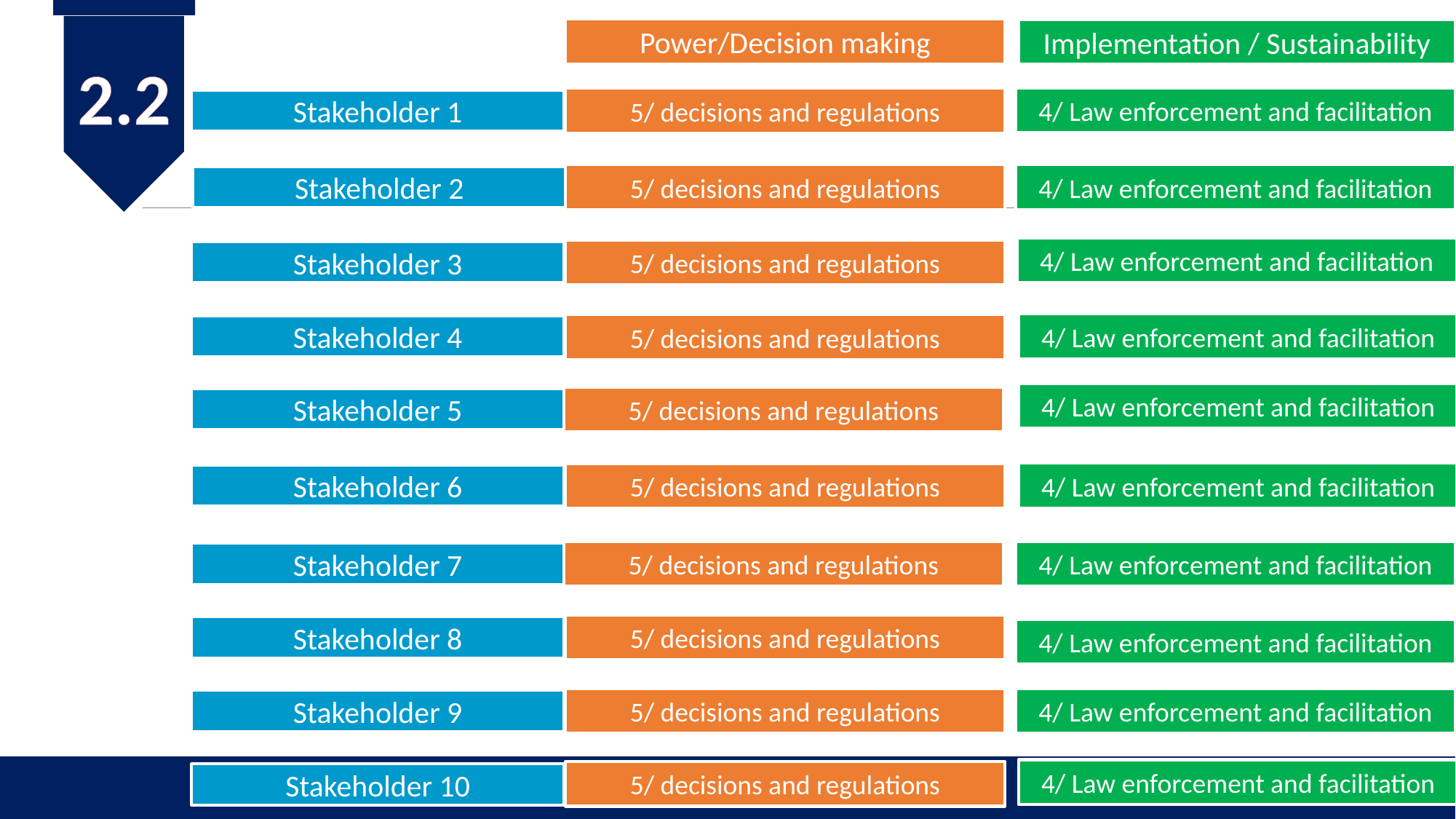

Power/Decision making
Implementation / Sustainability
2.2

4/ Law enforcement and facilitation
5/ decisions and regulations
Stakeholder 1
5/ decisions and regulations
4/ Law enforcement and facilitation
Stakeholder 2
4/ Law enforcement and facilitation
5/ decisions and regulations
Stakeholder 3
4/ Law enforcement and facilitation
5/ decisions and regulations
Stakeholder 4
4/ Law enforcement and facilitation
5/ decisions and regulations
Stakeholder 5
4/ Law enforcement and facilitation
5/ decisions and regulations
Stakeholder 6
4/ Law enforcement and facilitation
5/ decisions and regulations
Stakeholder 7
5/ decisions and regulations
Stakeholder 8
4/ Law enforcement and facilitation
5/ decisions and regulations
4/ Law enforcement and facilitation
Stakeholder 9
4/ Law enforcement and facilitation
5/ decisions and regulations
Stakeholder 10